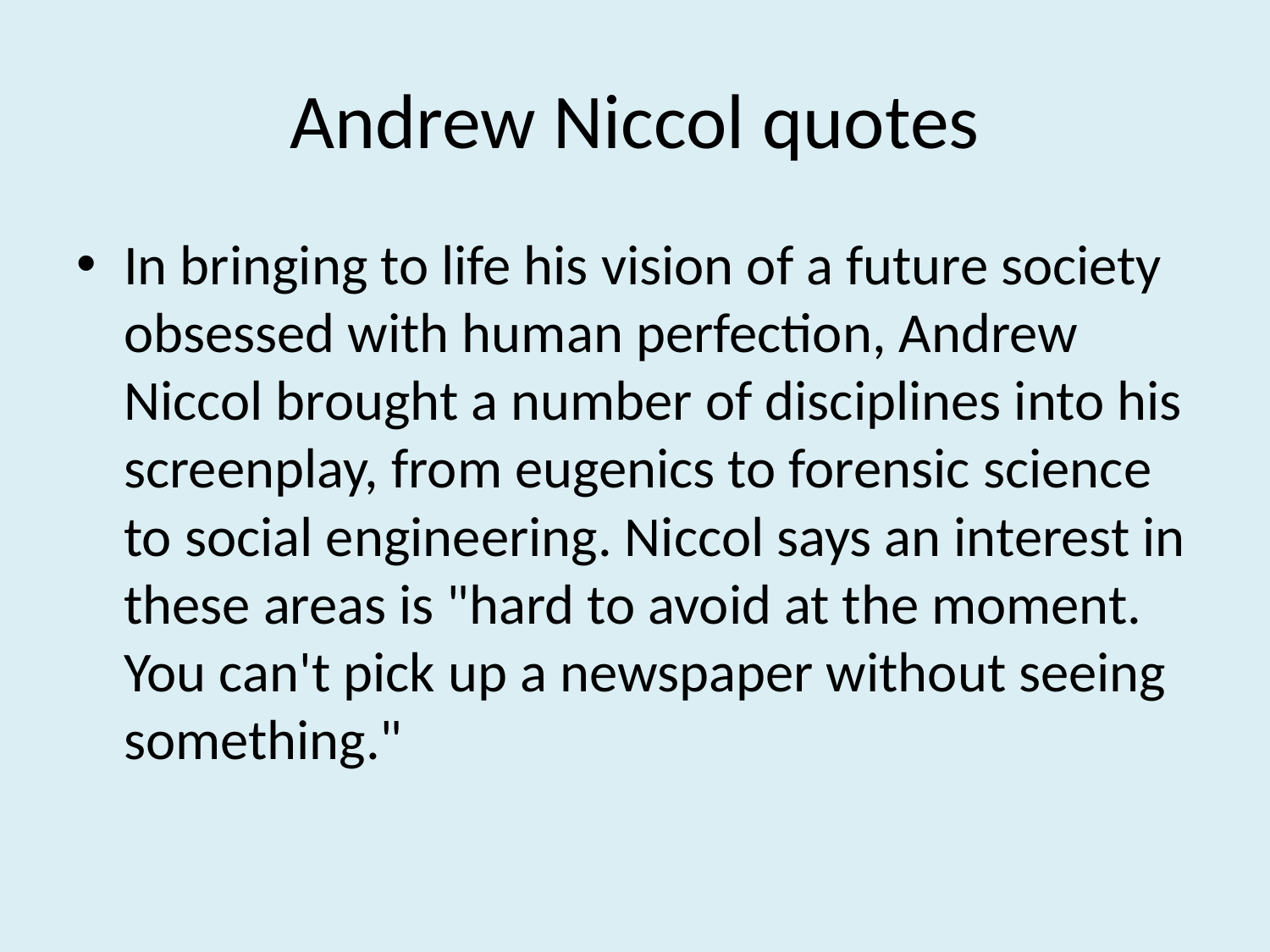

# Andrew Niccol quotes
In bringing to life his vision of a future society obsessed with human perfection, Andrew Niccol brought a number of disciplines into his screenplay, from eugenics to forensic science to social engineering. Niccol says an interest in these areas is "hard to avoid at the moment. You can't pick up a newspaper without seeing something."